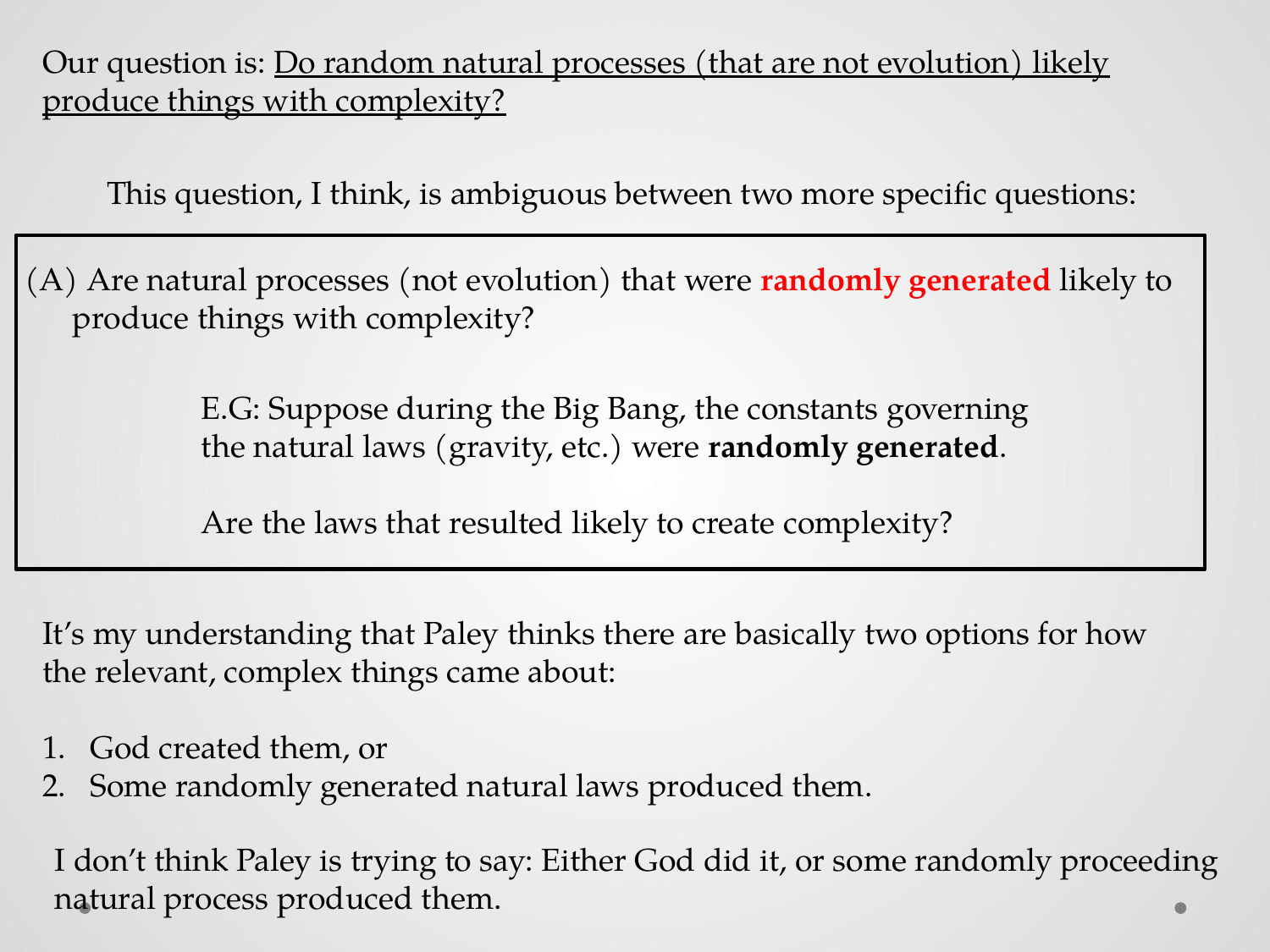

Our question is: Do random natural processes (that are not evolution) likely produce things with complexity?
This question, I think, is ambiguous between two more specific questions:

 Are natural processes (not evolution) that were randomly generated likely to produce things with complexity?

E.G: Suppose during the Big Bang, the constants governing the natural laws (gravity, etc.) were randomly generated.

Are the laws that resulted likely to create complexity?
It’s my understanding that Paley thinks there are basically two options for how the relevant, complex things came about:

God created them, or
Some randomly generated natural laws produced them.

I don’t think Paley is trying to say: Either God did it, or some randomly proceeding natural process produced them.